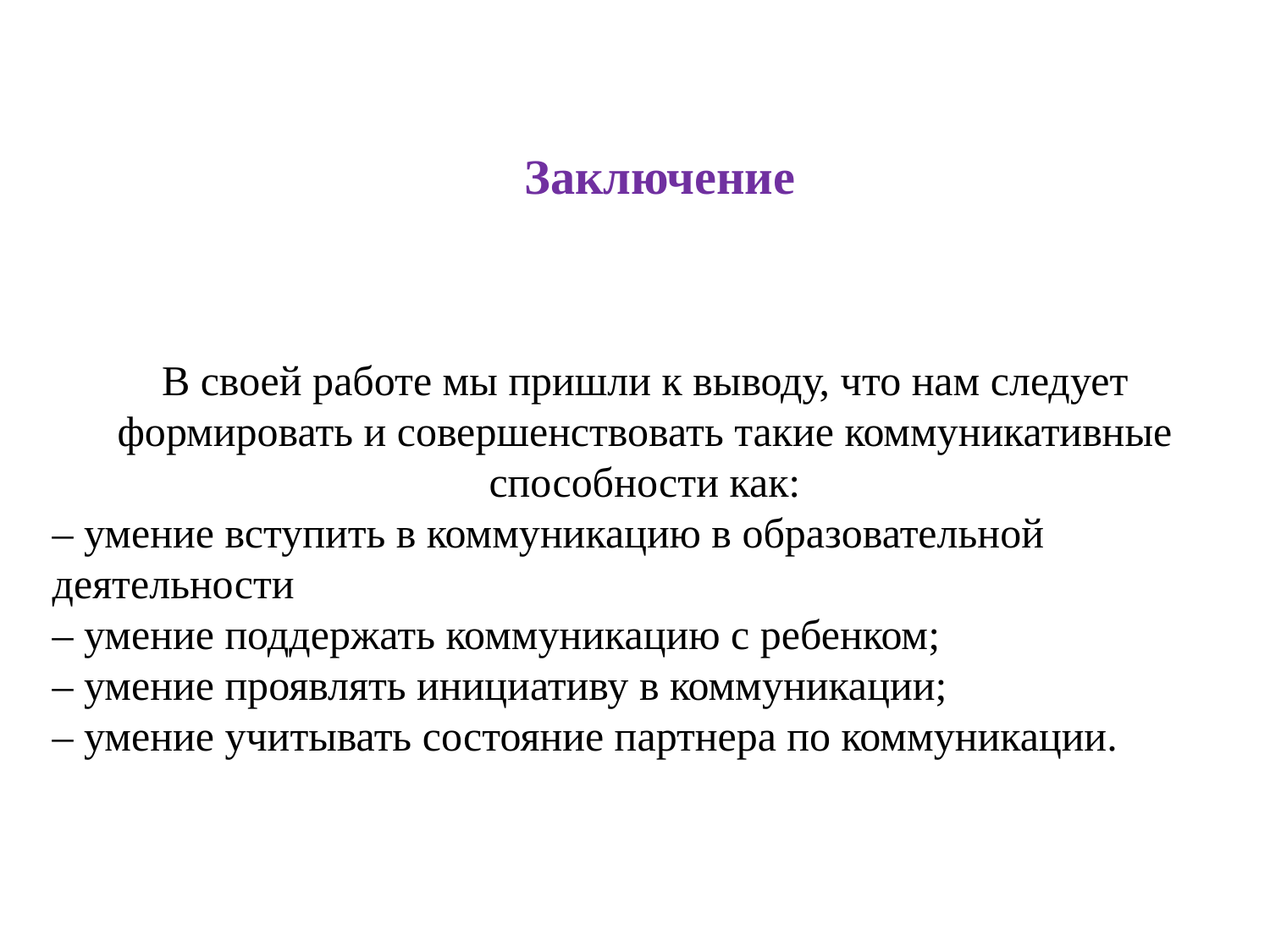

Заключение
В своей работе мы пришли к выводу, что нам следует формировать и совершенствовать такие коммуникативные способности как:
– умение вступить в коммуникацию в образовательной       деятельности
– умение поддержать коммуникацию с ребенком;
– умение проявлять инициативу в коммуникации;
– умение учитывать состояние партнера по коммуникации.